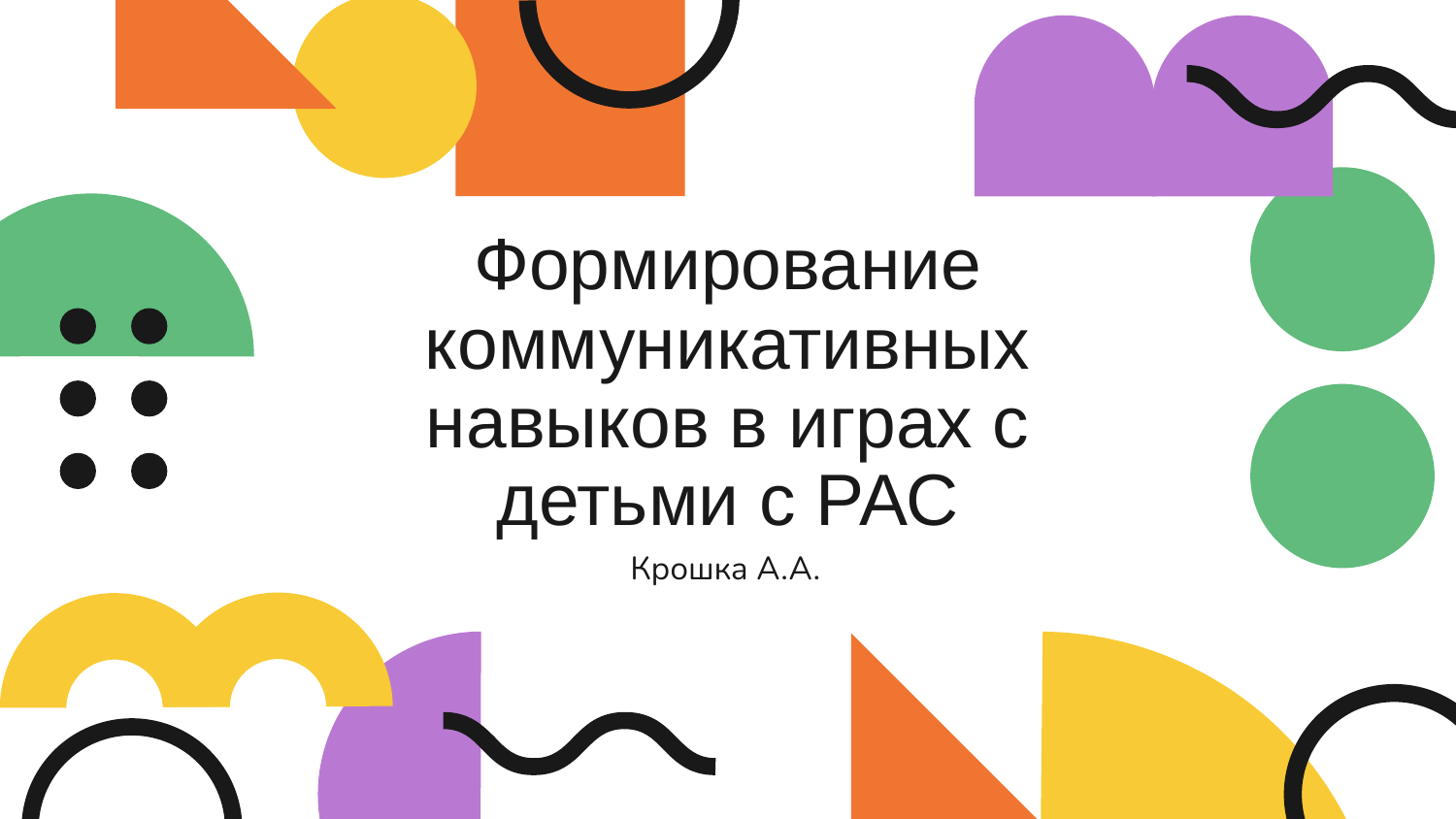

# Формирование коммуникативных навыков в играх с детьми с РАС
Крошка А.А.